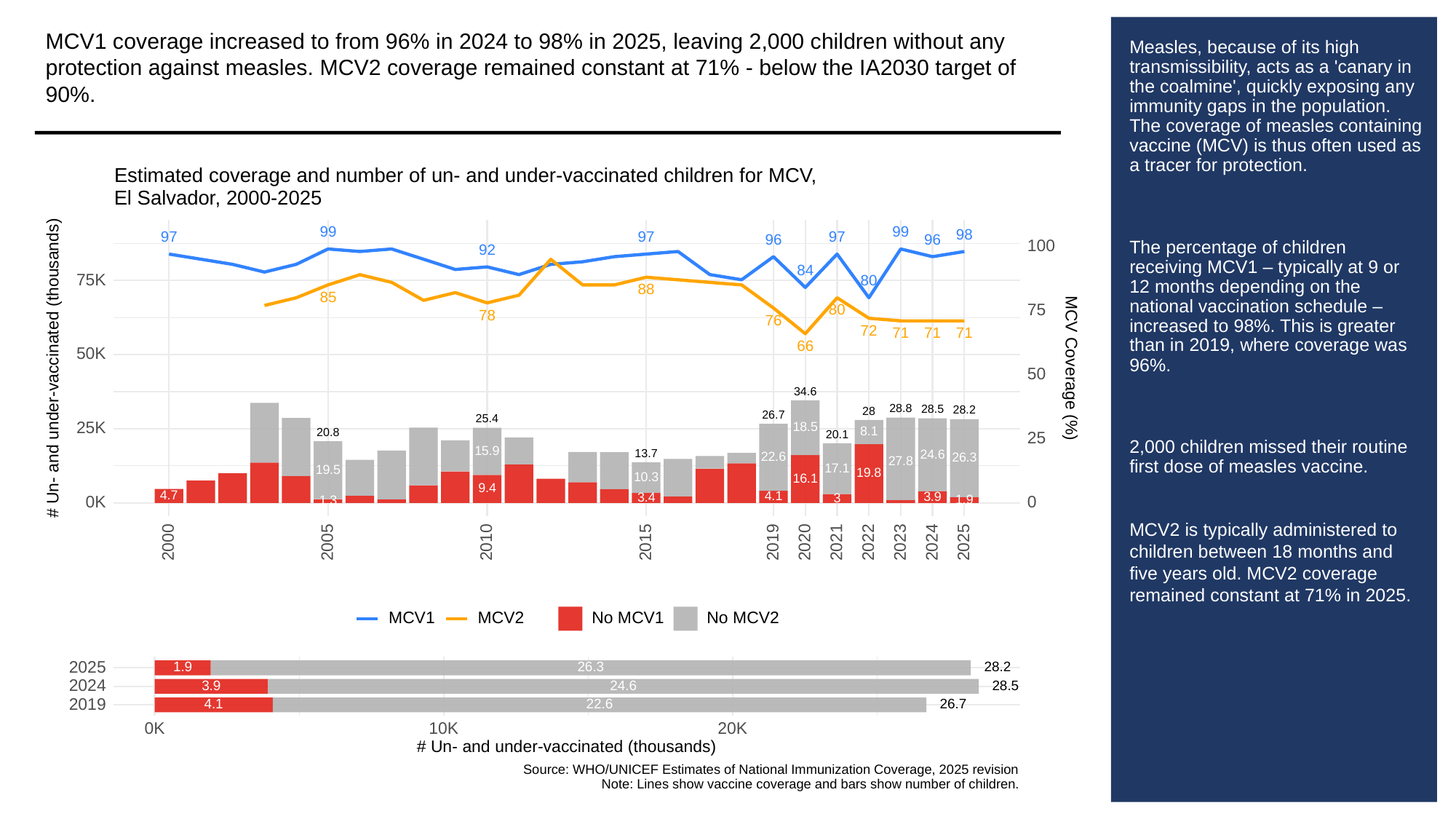

MCV1 coverage increased to from 96% in 2024 to 98% in 2025, leaving 2,000 children without any protection against measles. MCV2 coverage remained constant at 71% - below the IA2030 target of 90%.
# Measles, because of its high transmissibility, acts as a 'canary in the coalmine', quickly exposing any immunity gaps in the population. The coverage of measles containing vaccine (MCV) is thus often used as a tracer for protection.

The percentage of children receiving MCV1 – typically at 9 or 12 months depending on the national vaccination schedule – increased to 98%. This is greater than in 2019, where coverage was 96%.

2,000 children missed their routine first dose of measles vaccine.

MCV2 is typically administered to children between 18 months and five years old. MCV2 coverage remained constant at 71% in 2025.

Estimated coverage and number of un- and under-vaccinated children for MCV,
El Salvador, 2000-2025

99
99
98
97
97
97
96
96
100

92

84
75K
80

88
85
75
80
78
76

72
71
71
71
66
50K

# Un- and under-vaccinated (thousands)
MCV Coverage (%)
50
34.6

28.8
28.5
28.2
28
26.7
25.4

25K
18.5

8.1

20.8

20.1
25

15.9
13.7
24.6

22.6

26.3

27.8

17.1

19.5

19.8

10.3

16.1

9.4

4.7

4.1
3.9

3.4
3

1.9

1.3

0K
0

2023
2000
2005
2010
2015
2019
2020
2021
2022
2024
2025

MCV1
MCV2
No MCV1
No MCV2

2025
26.3
1.9
28.2

2024
3.9
24.6
28.5

2019
22.6
26.7
4.1

0K
10K
20K
# Un- and under-vaccinated (thousands)
Source: WHO/UNICEF Estimates of National Immunization Coverage, 2025 revision
Note: Lines show vaccine coverage and bars show number of children.